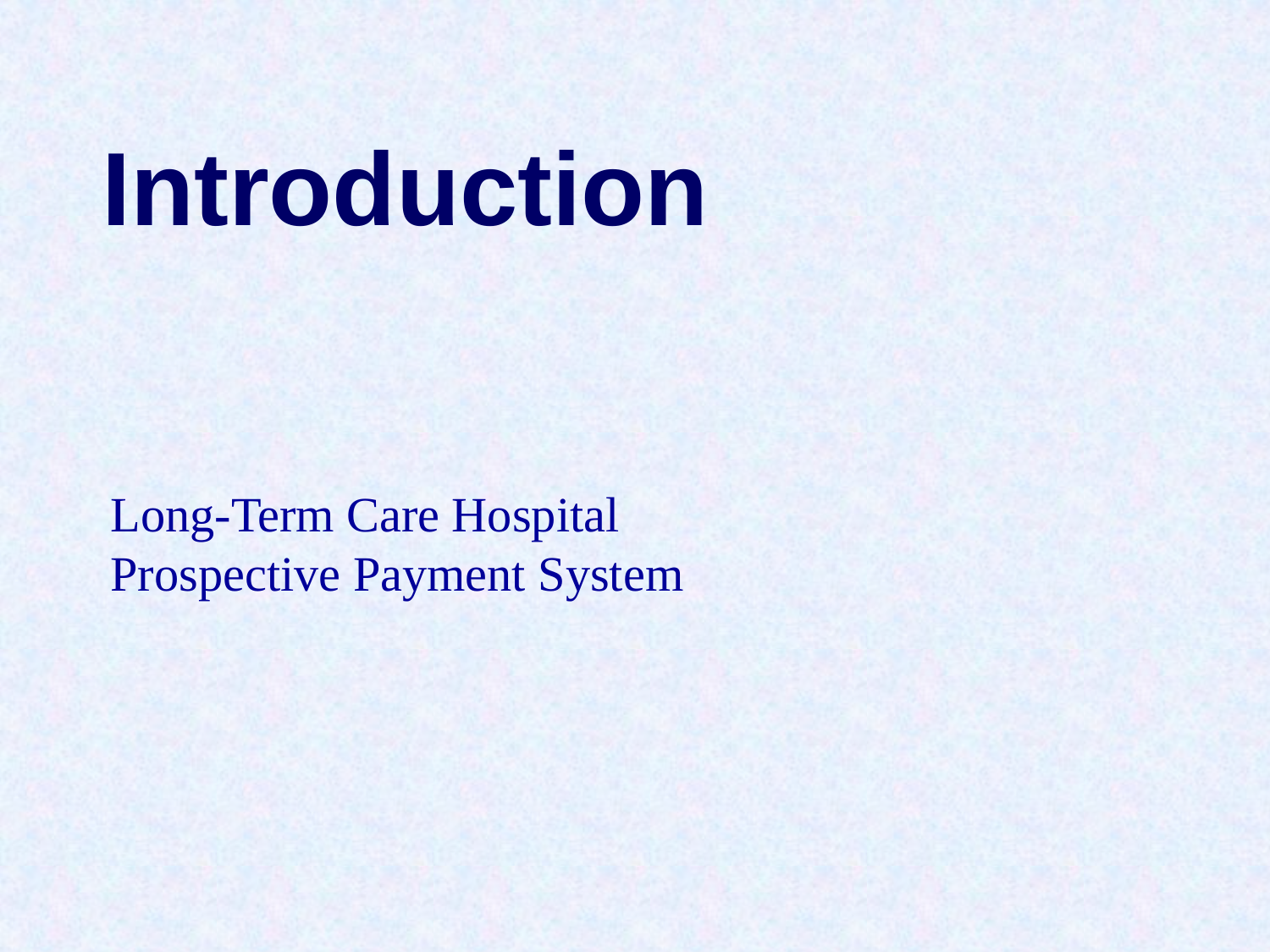

# Introduction
Long-Term Care Hospital Prospective Payment System